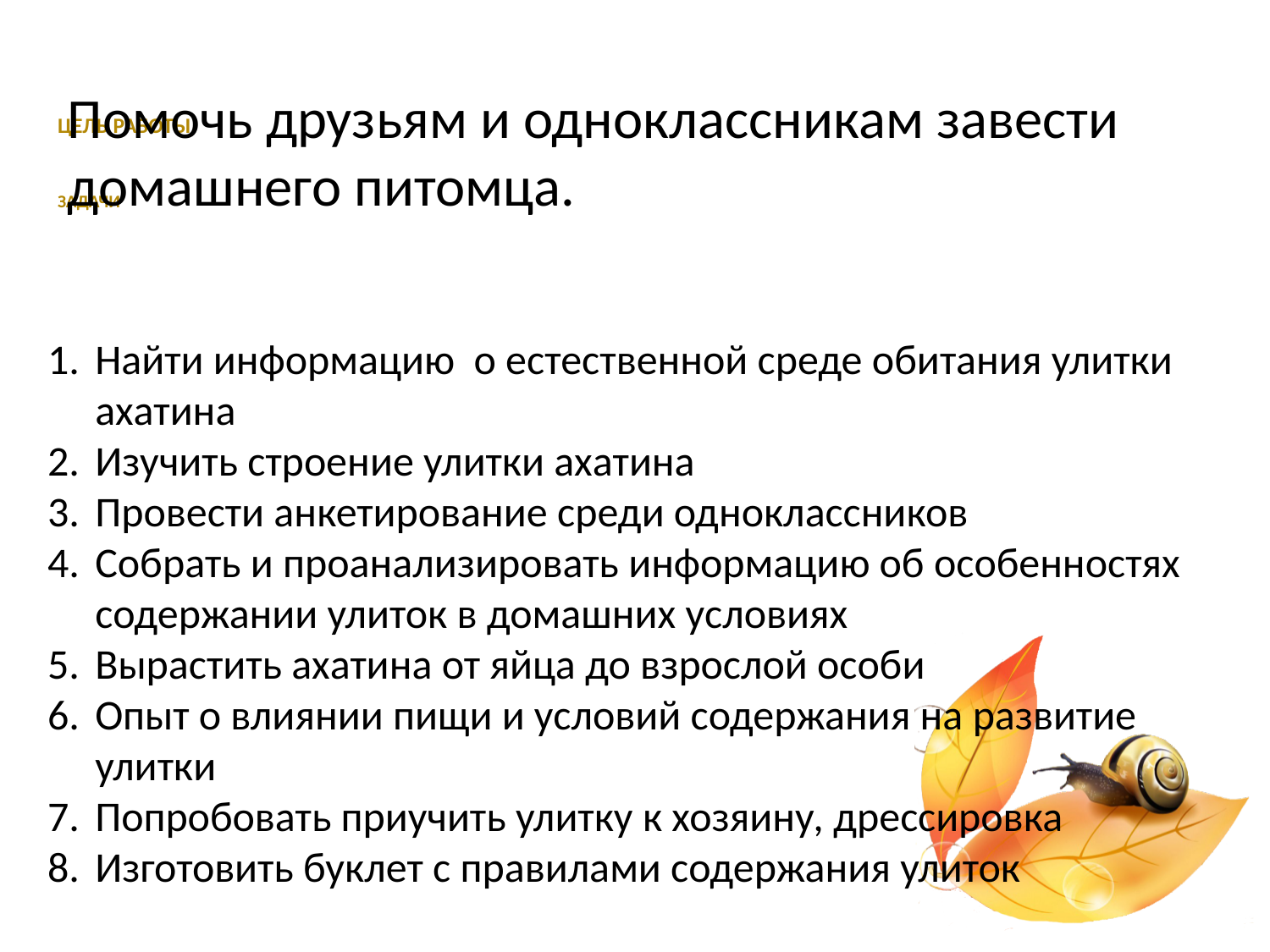

Помочь друзьям и одноклассникам завести домашнего питомца.
# Цель работы задачи
Найти информацию  о естественной среде обитания улитки ахатина
Изучить строение улитки ахатина
Провести анкетирование среди одноклассников
Собрать и проанализировать информацию об особенностях содержании улиток в домашних условиях
Вырастить ахатина от яйца до взрослой особи
Опыт о влиянии пищи и условий содержания на развитие улитки
Попробовать приучить улитку к хозяину, дрессировка
Изготовить буклет с правилами содержания улиток